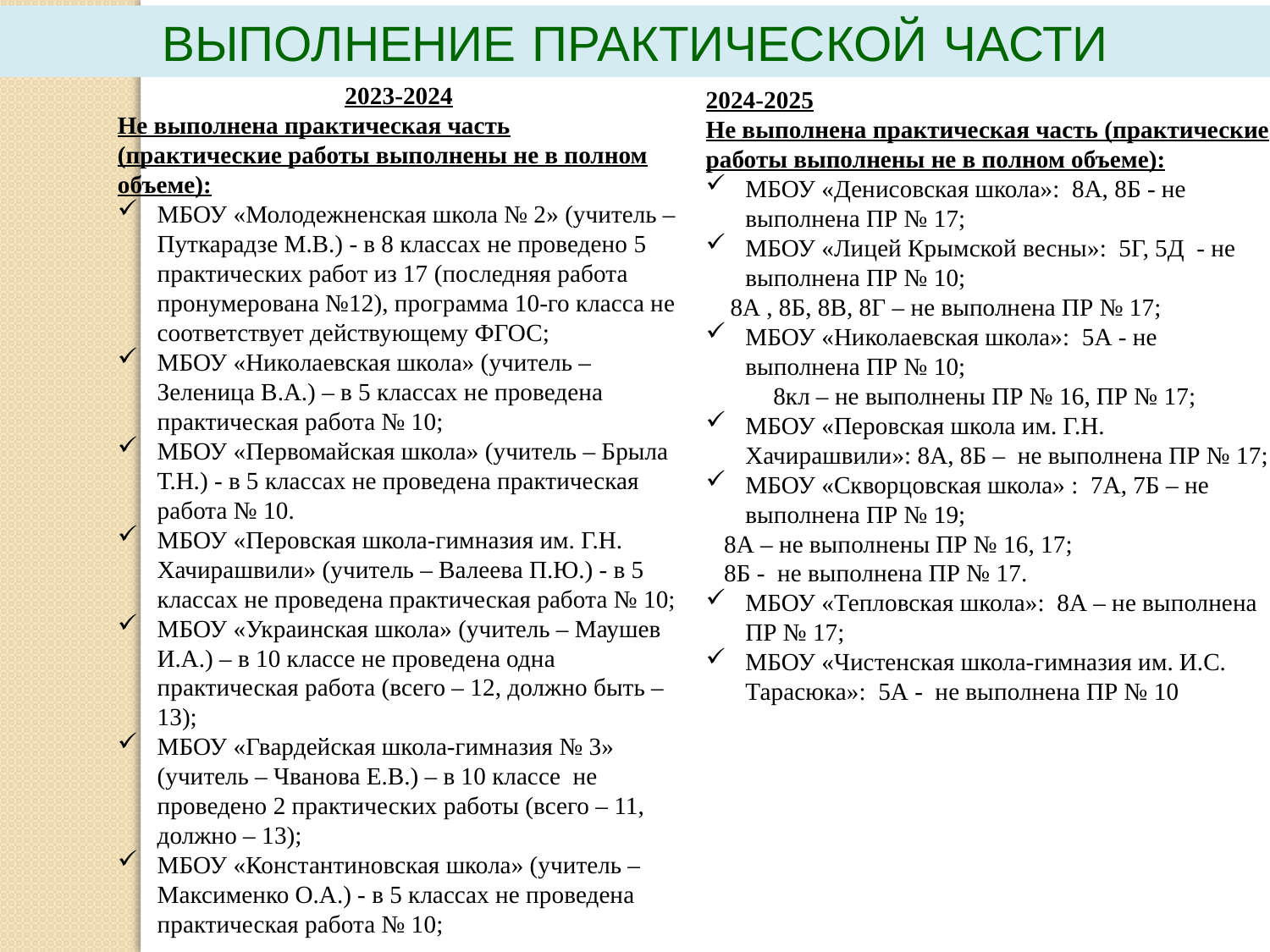

ВЫПОЛНЕНИЕ ПРАКТИЧЕСКОЙ ЧАСТИ
2023-2024
Не выполнена практическая часть (практические работы выполнены не в полном объеме):
МБОУ «Молодежненская школа № 2» (учитель – Путкарадзе М.В.) - в 8 классах не проведено 5 практических работ из 17 (последняя работа пронумерована №12), программа 10-го класса не соответствует действующему ФГОС;
МБОУ «Николаевская школа» (учитель – Зеленица В.А.) – в 5 классах не проведена практическая работа № 10;
МБОУ «Первомайская школа» (учитель – Брыла Т.Н.) - в 5 классах не проведена практическая работа № 10.
МБОУ «Перовская школа-гимназия им. Г.Н. Хачирашвили» (учитель – Валеева П.Ю.) - в 5 классах не проведена практическая работа № 10;
МБОУ «Украинская школа» (учитель – Маушев И.А.) – в 10 классе не проведена одна практическая работа (всего – 12, должно быть – 13);
МБОУ «Гвардейская школа-гимназия № 3» (учитель – Чванова Е.В.) – в 10 классе  не проведено 2 практических работы (всего – 11, должно – 13);
МБОУ «Константиновская школа» (учитель – Максименко О.А.) - в 5 классах не проведена практическая работа № 10;

2024-2025
Не выполнена практическая часть (практические работы выполнены не в полном объеме):
МБОУ «Денисовская школа»:  8А, 8Б - не выполнена ПР № 17;
МБОУ «Лицей Крымской весны»:  5Г, 5Д  - не выполнена ПР № 10;
    8А , 8Б, 8В, 8Г – не выполнена ПР № 17;
МБОУ «Николаевская школа»:  5А - не выполнена ПР № 10;
           8кл – не выполнены ПР № 16, ПР № 17;
МБОУ «Перовская школа им. Г.Н. Хачирашвили»: 8А, 8Б –  не выполнена ПР № 17;
МБОУ «Скворцовская школа» :  7А, 7Б – не выполнена ПР № 19;
   8А – не выполнены ПР № 16, 17;
   8Б -  не выполнена ПР № 17.
МБОУ «Тепловская школа»:  8А – не выполнена ПР № 17;
МБОУ «Чистенская школа-гимназия им. И.С. Тарасюка»:  5А -  не выполнена ПР № 10